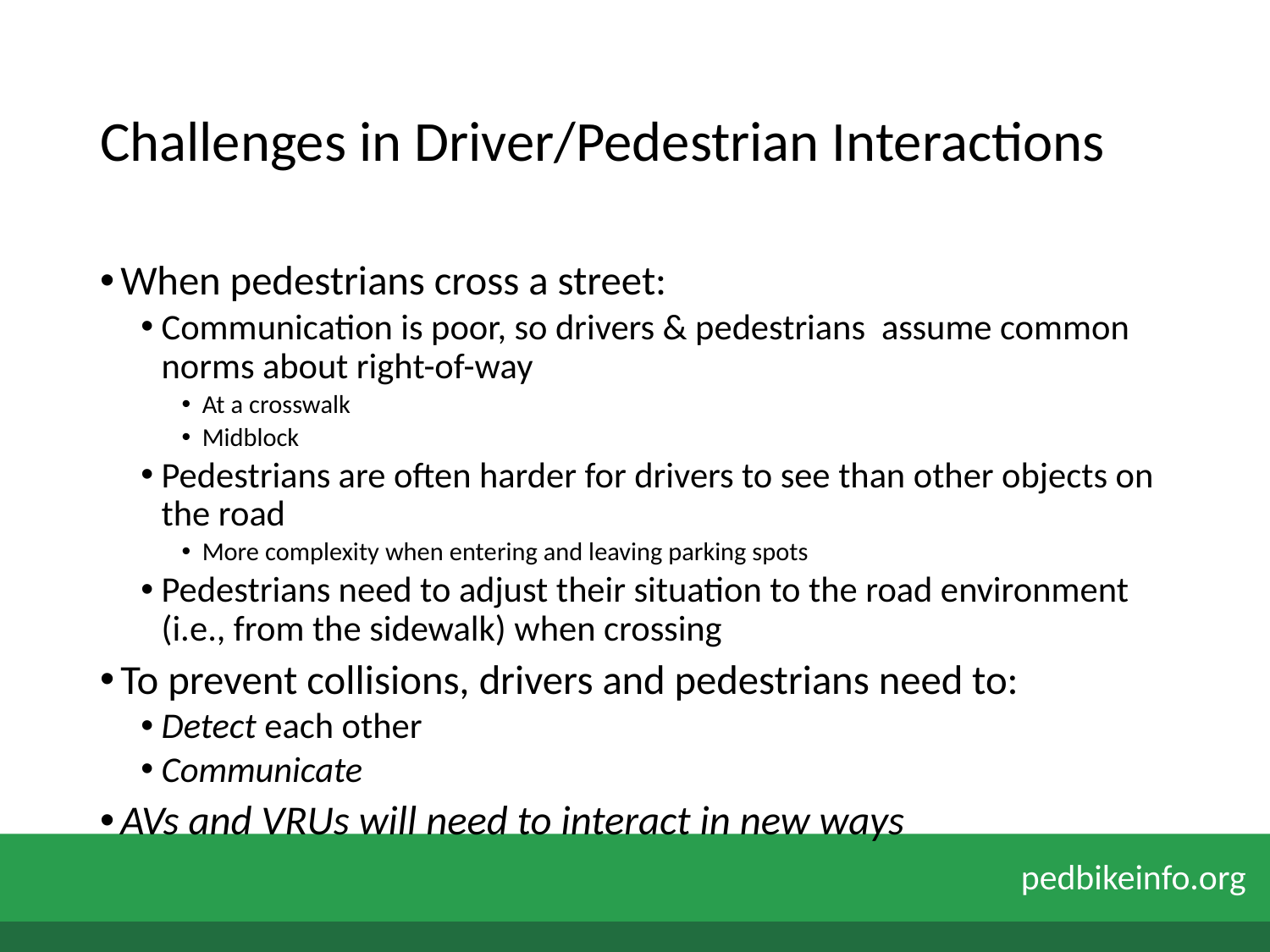

# Challenges in Driver/Pedestrian Interactions
When pedestrians cross a street:
Communication is poor, so drivers & pedestrians  assume common norms about right-of-way
At a crosswalk
Midblock
Pedestrians are often harder for drivers to see than other objects on the road
More complexity when entering and leaving parking spots
Pedestrians need to adjust their situation to the road environment (i.e., from the sidewalk) when crossing
To prevent collisions, drivers and pedestrians need to:
Detect each other
Communicate
AVs and VRUs will need to interact in new ways